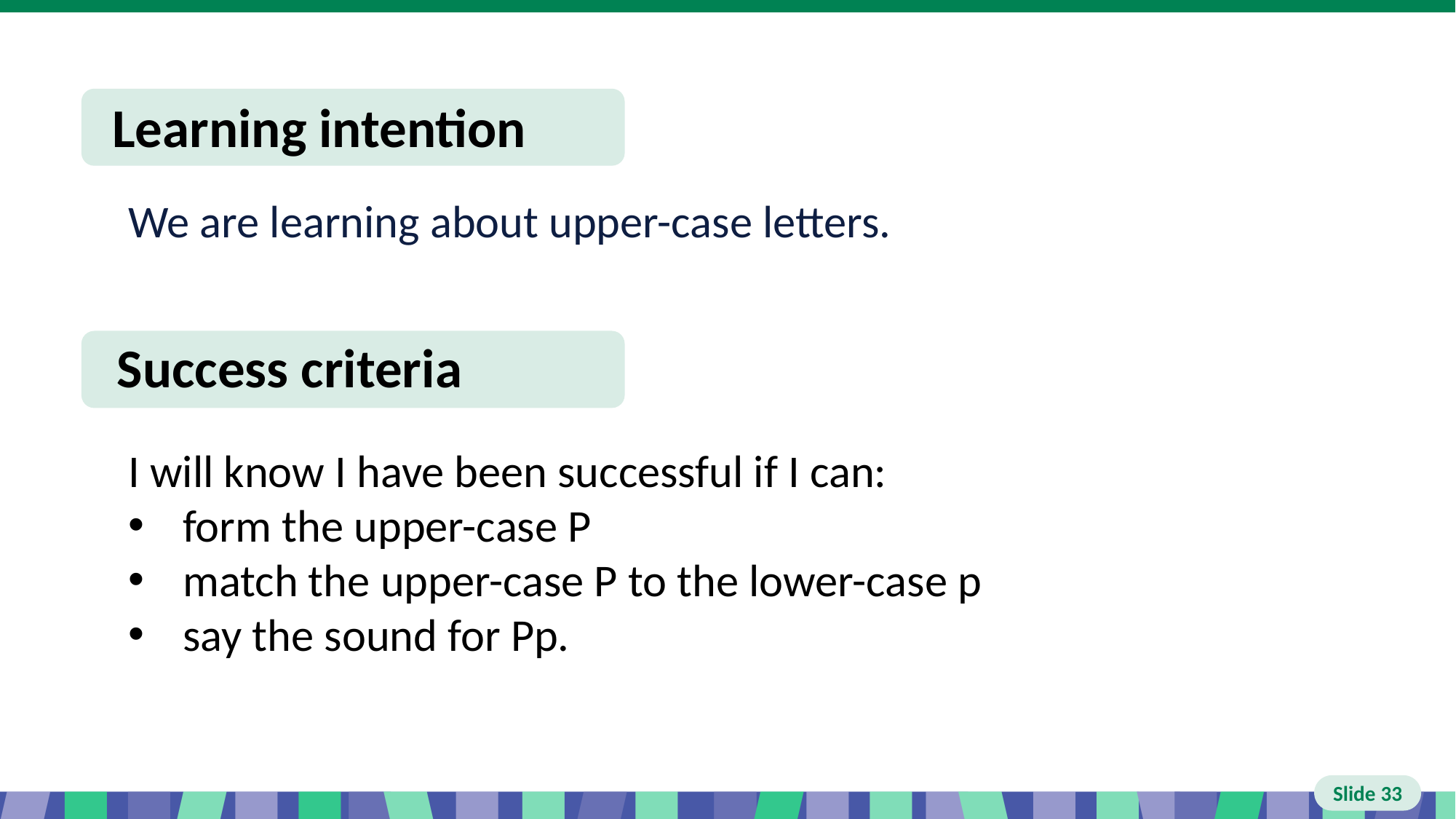

# Slide 33 Learning intention and success criteria
We are learning about upper-case letters.

I will know I have been successful if I can:
form the upper-case P
match the upper-case P to the lower-case p
say the sound for Pp.